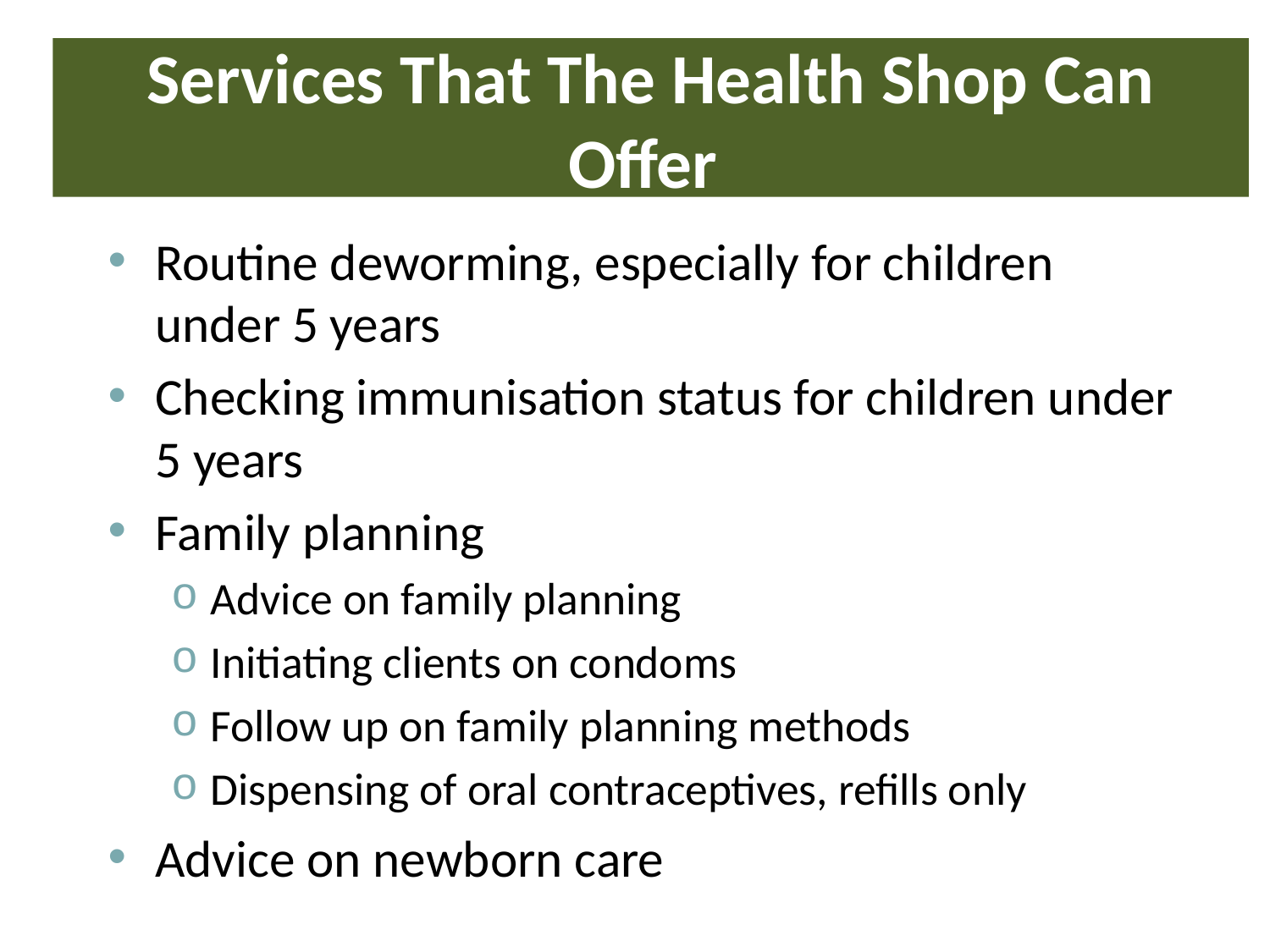

# Services That The Health Shop Can Offer
Routine deworming, especially for children under 5 years
Checking immunisation status for children under 5 years
Family planning
Advice on family planning
Initiating clients on condoms
Follow up on family planning methods
Dispensing of oral contraceptives, refills only
Advice on newborn care